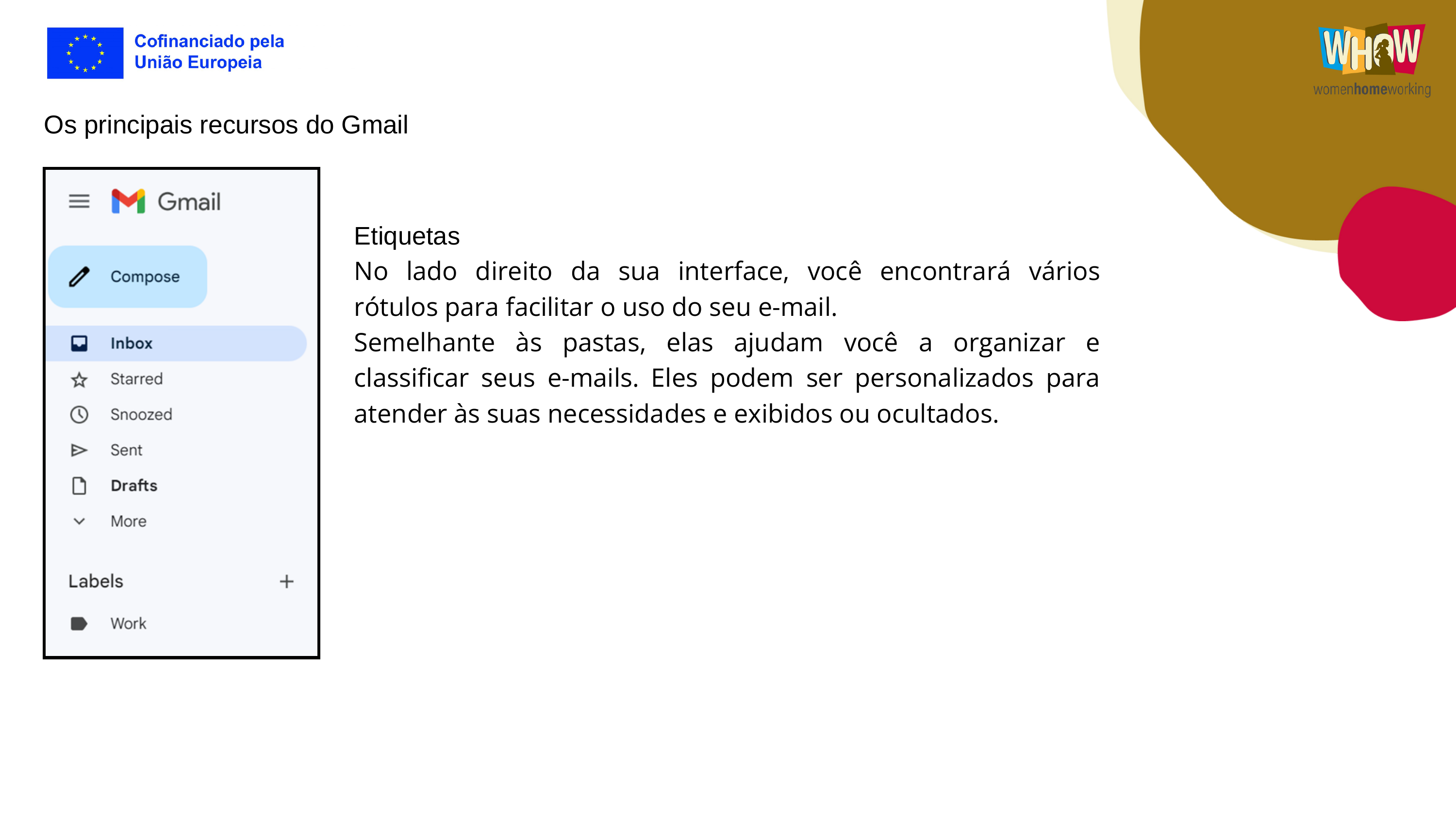

Os principais recursos do Gmail

Etiquetas
No lado direito da sua interface, você encontrará vários rótulos para facilitar o uso do seu e-mail.
Semelhante às pastas, elas ajudam você a organizar e classificar seus e-mails. Eles podem ser personalizados para atender às suas necessidades e exibidos ou ocultados.